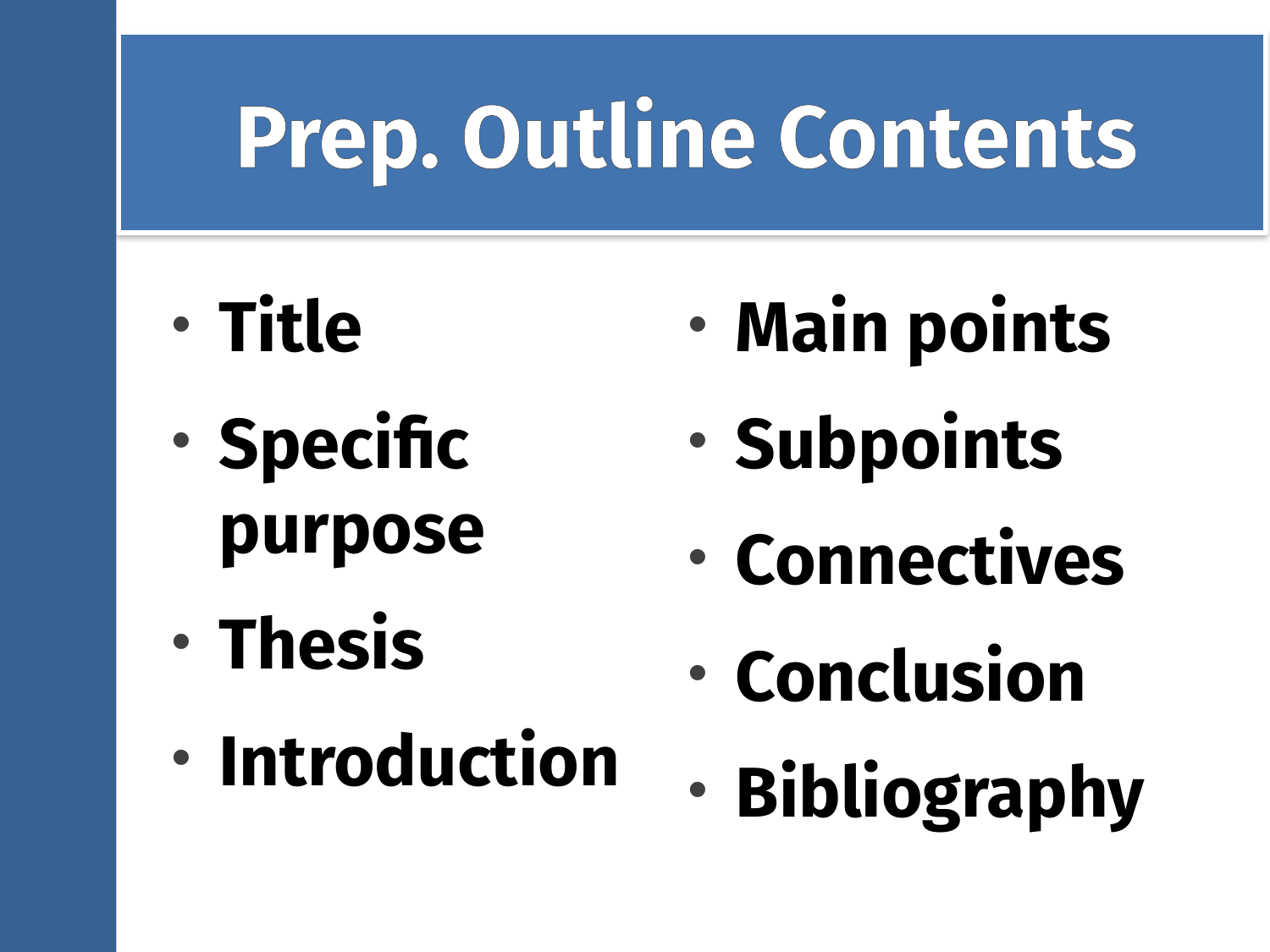

# Prep. Outline Contents
Title
Specific purpose
Thesis
Introduction
Main points
Subpoints
Connectives
Conclusion
Bibliography